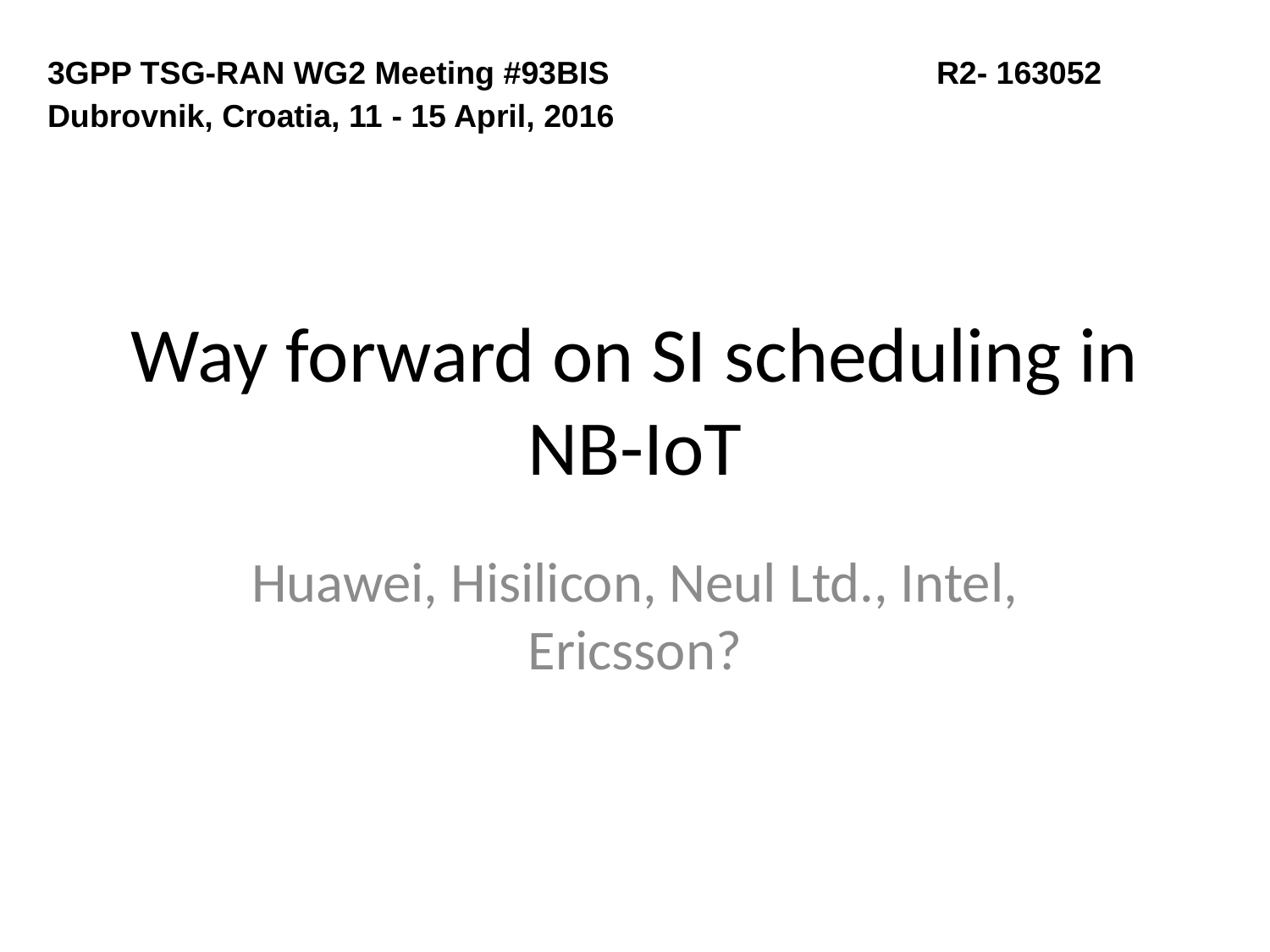

3GPP TSG-RAN WG2 Meeting #93BIS			R2- 163052
Dubrovnik, Croatia, 11 - 15 April, 2016

# Way forward on SI scheduling in NB-IoT
Huawei, Hisilicon, Neul Ltd., Intel, Ericsson?